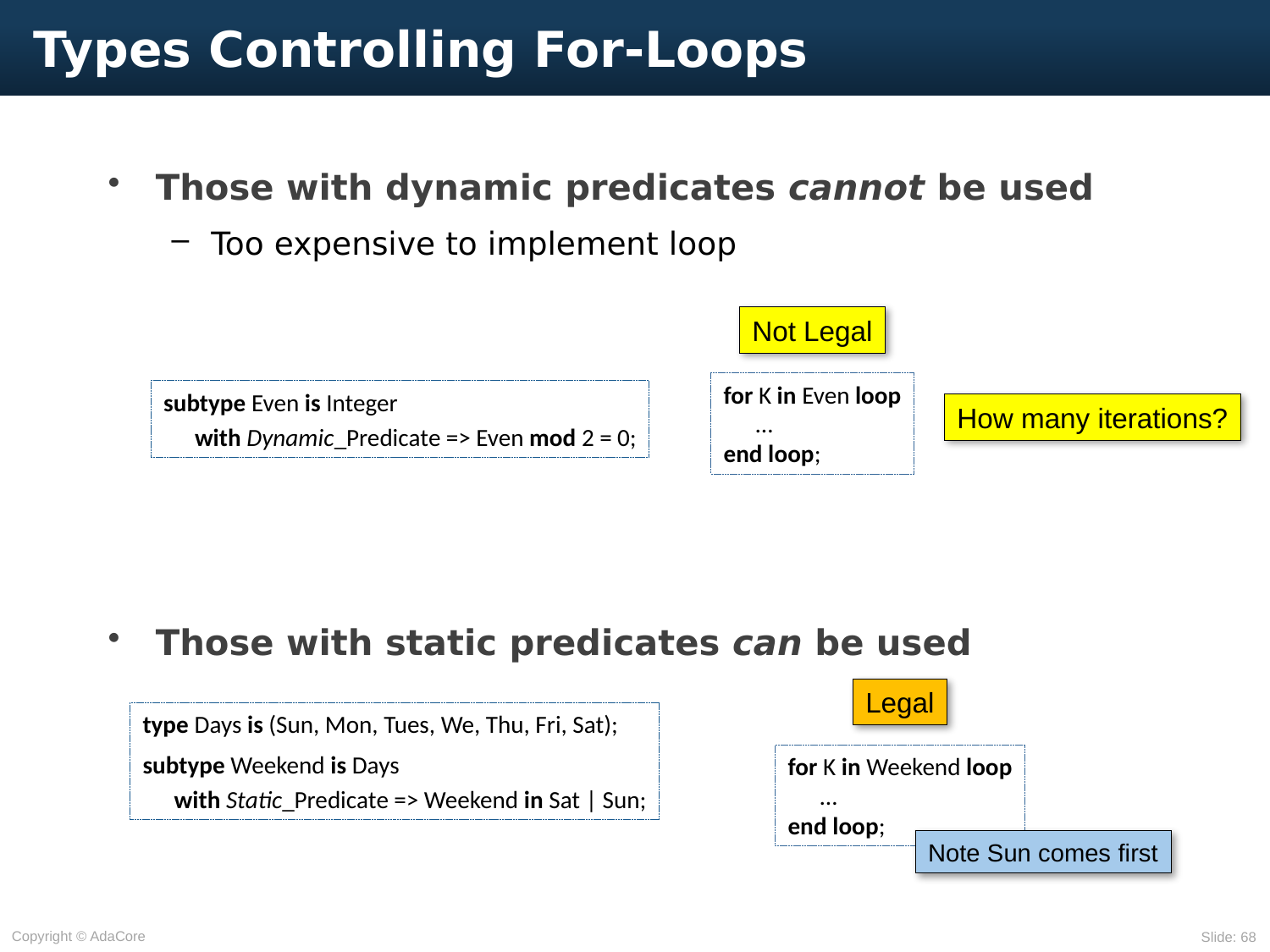

# Types Controlling For-Loops
Those with dynamic predicates cannot be used
Too expensive to implement loop

Those with static predicates can be used

Not Legal
for K in Even loop
	…
end loop;
subtype Even is Integer
	with Dynamic_Predicate => Even mod 2 = 0;
How many iterations?
Legal
for K in Weekend loop
	…
end loop;
type Days is (Sun, Mon, Tues, We, Thu, Fri, Sat);
subtype Weekend is Days
	with Static_Predicate => Weekend in Sat | Sun;
Note Sun comes first